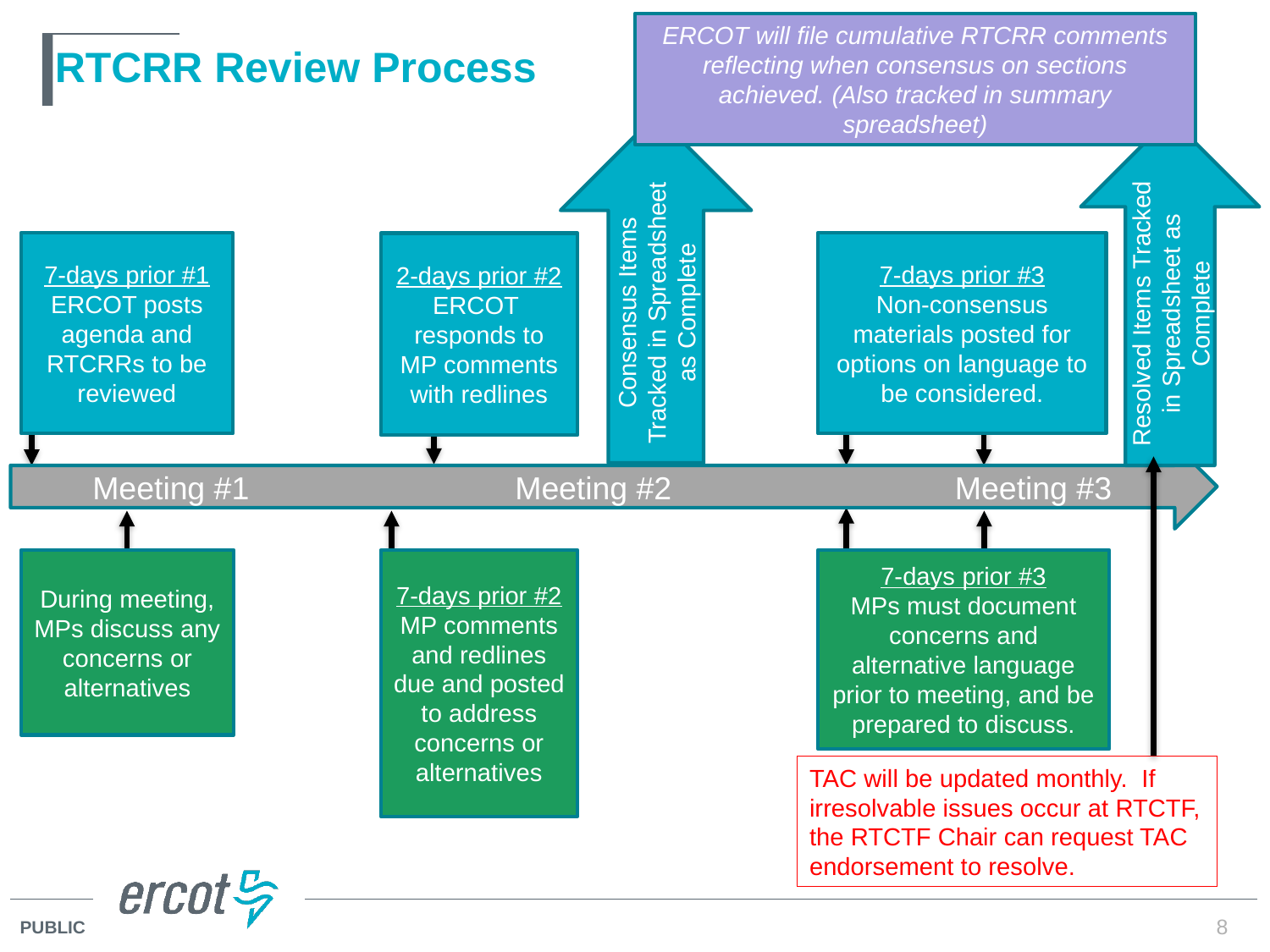

ERCOT will file cumulative RTCRR comments reflecting when consensus on sections achieved. (Also tracked in summary spreadsheet)
# RTCRR Review Process
Consensus Items Tracked in Spreadsheet as Complete
Resolved Items Tracked in Spreadsheet as Complete
7-days prior #1
ERCOT posts agenda and RTCRRs to be reviewed
7-days prior #3
Non-consensus materials posted for options on language to be considered.
2-days prior #2
ERCOT  responds to MP comments with redlines
Meeting #1                              Meeting #2                                Meeting #3
During meeting, MPs discuss any concerns or alternatives
7-days prior #2
MP comments and redlines due and posted to address concerns or alternatives
7-days prior #3
MPs must document concerns and alternative language prior to meeting, and be prepared to discuss.
TAC will be updated monthly.  If irresolvable issues occur at RTCTF, the RTCTF Chair can request TAC endorsement to resolve.
8